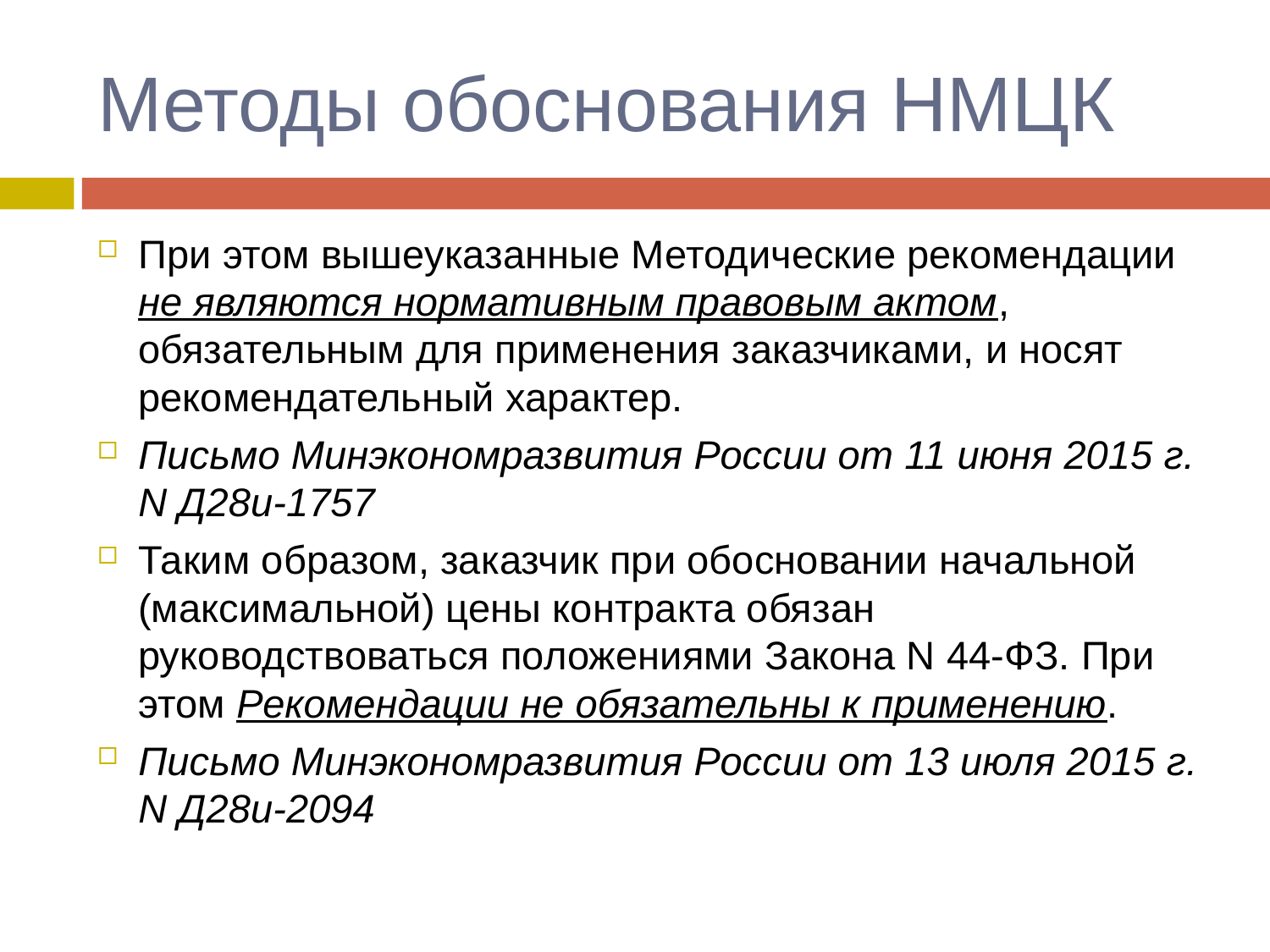

# Методы обоснования НМЦК
При этом вышеуказанные Методические рекомендации не являются нормативным правовым актом, обязательным для применения заказчиками, и носят рекомендательный характер.
Письмо Минэкономразвития России от 11 июня 2015 г. N Д28и-1757
Таким образом, заказчик при обосновании начальной (максимальной) цены контракта обязан руководствоваться положениями Закона N 44-ФЗ. При этом Рекомендации не обязательны к применению.
Письмо Минэкономразвития России от 13 июля 2015 г. N Д28и-2094